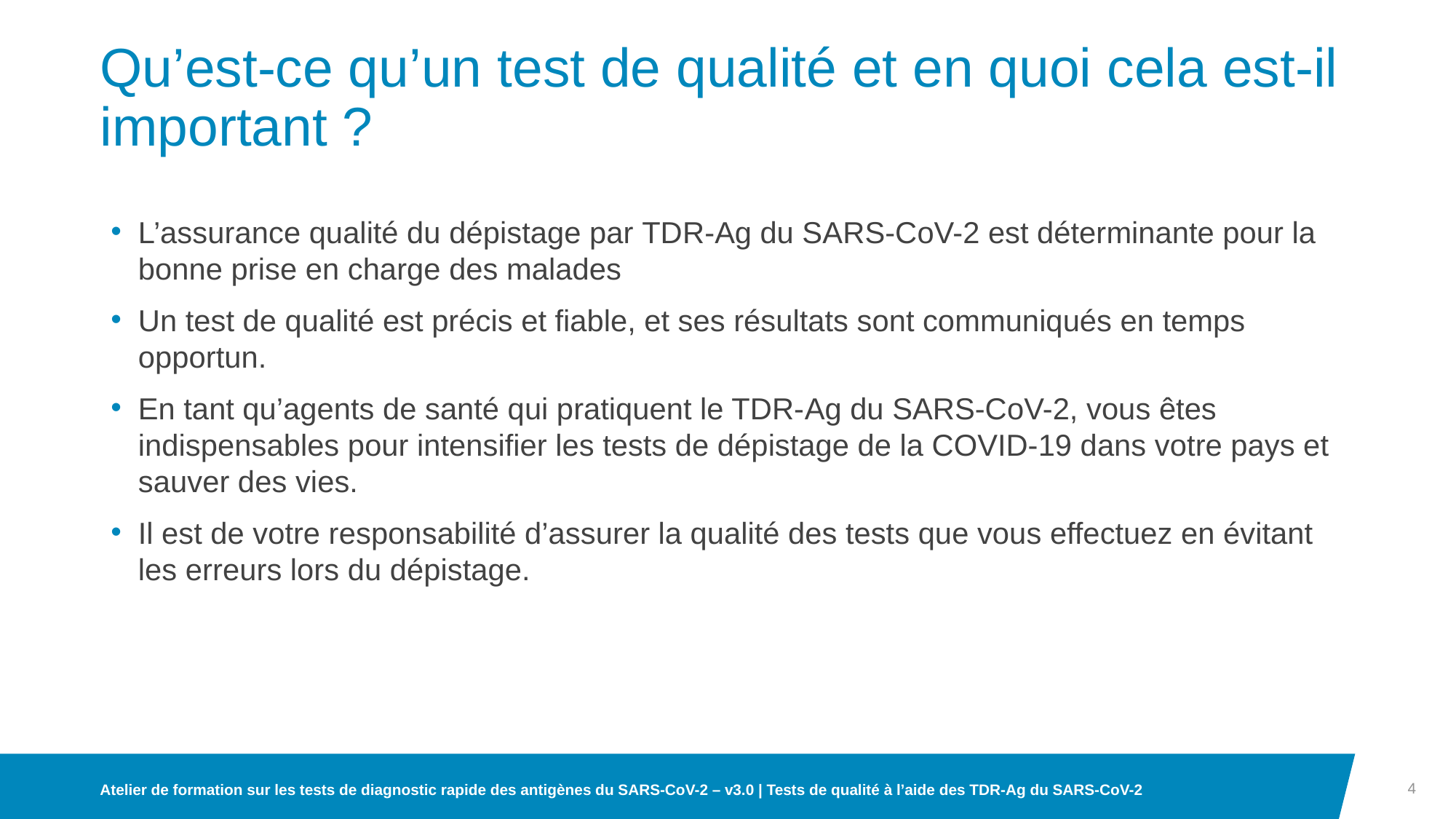

# Qu’est-ce qu’un test de qualité et en quoi cela est-il important ?
L’assurance qualité du dépistage par TDR-Ag du SARS-CoV-2 est déterminante pour la bonne prise en charge des malades
Un test de qualité est précis et fiable, et ses résultats sont communiqués en temps opportun.
En tant qu’agents de santé qui pratiquent le TDR-Ag du SARS-CoV-2, vous êtes indispensables pour intensifier les tests de dépistage de la COVID-19 dans votre pays et sauver des vies.
Il est de votre responsabilité d’assurer la qualité des tests que vous effectuez en évitant les erreurs lors du dépistage.

4
Atelier de formation sur les tests de diagnostic rapide des antigènes du SARS-CoV-2 – v3.0 | Tests de qualité à l’aide des TDR-Ag du SARS-CoV-2